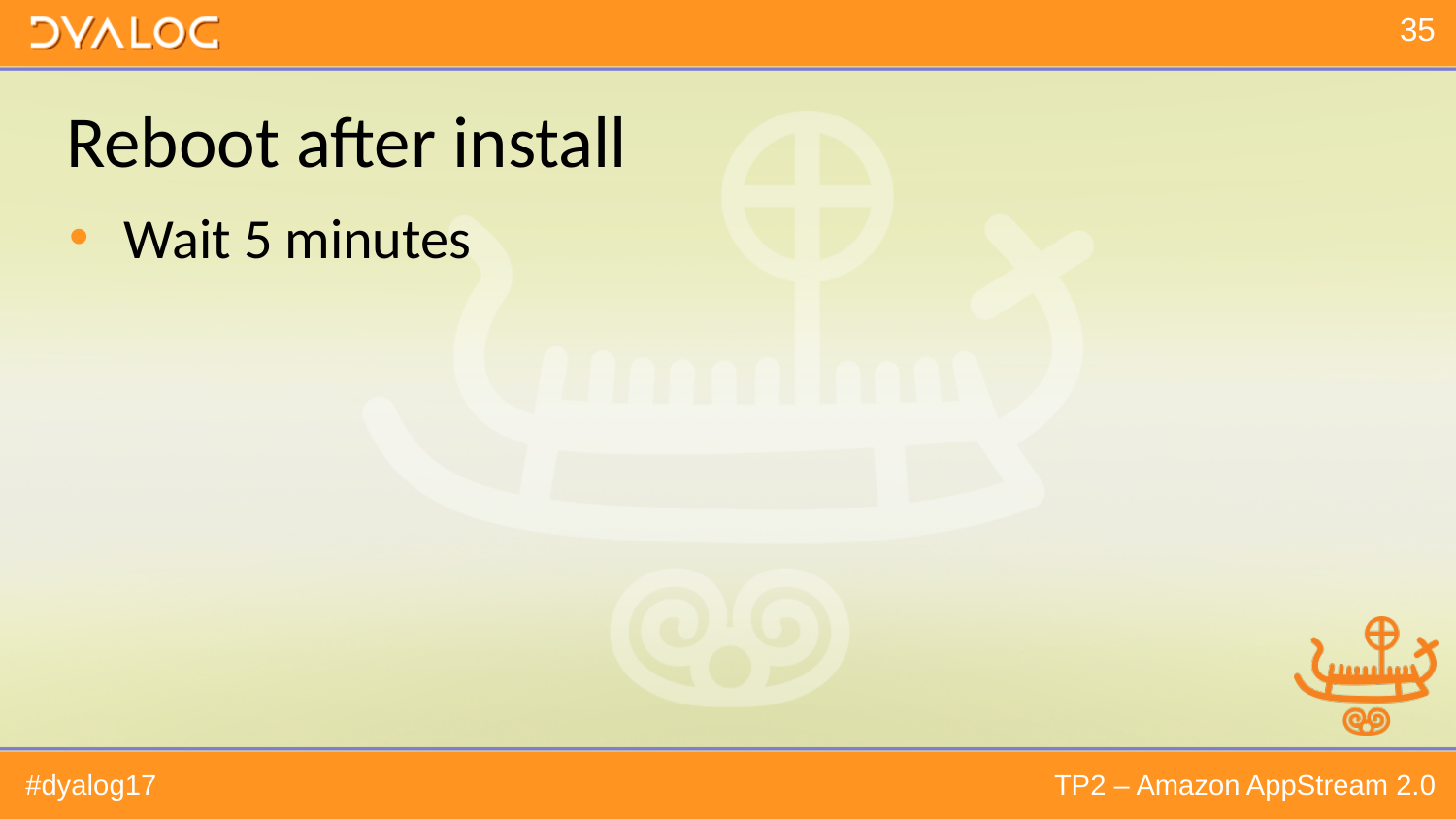

# Reboot after install

Wait 5 minutes